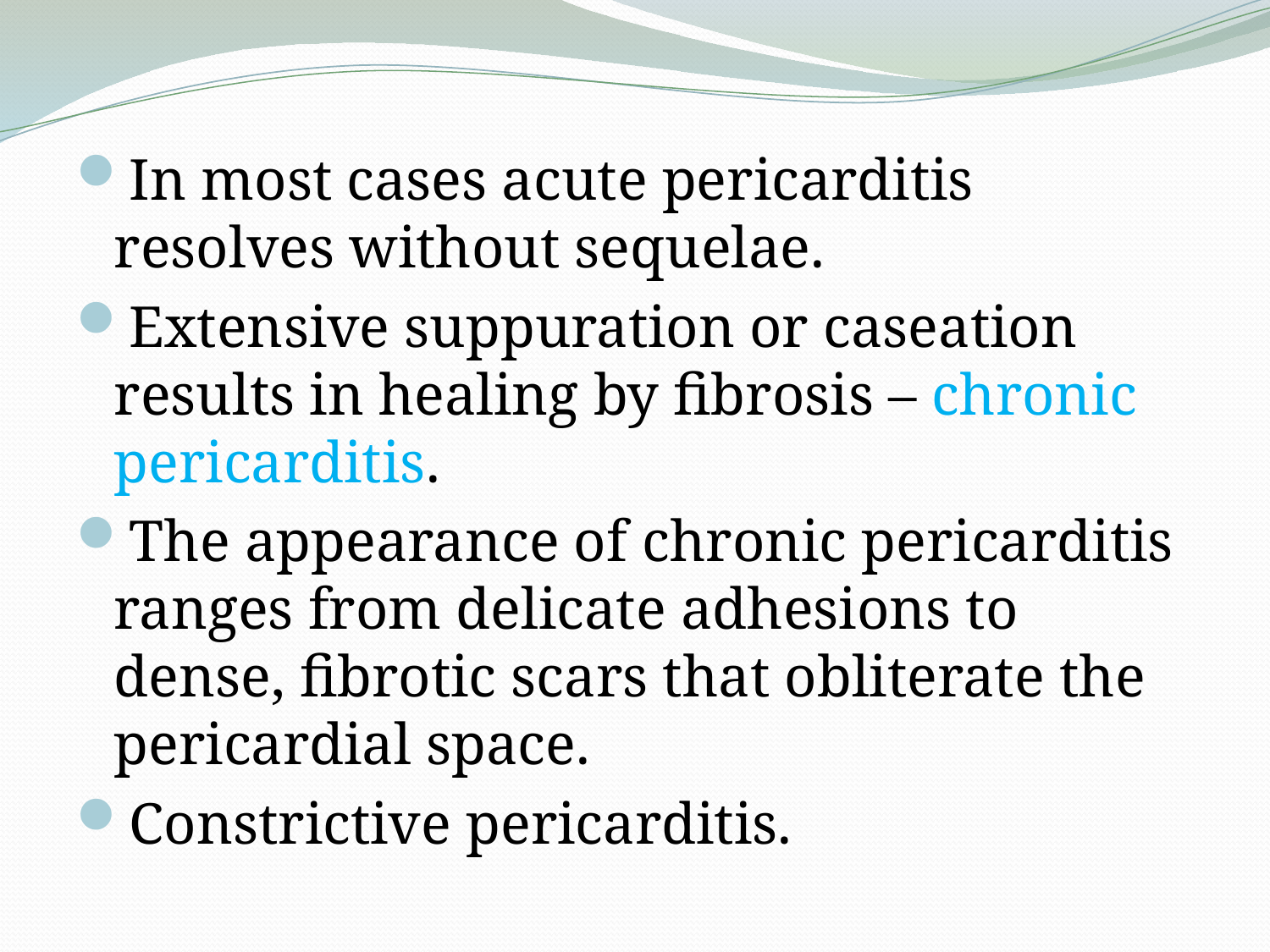

In most cases acute pericarditis resolves without sequelae.
Extensive suppuration or caseation results in healing by fibrosis – chronic pericarditis.
The appearance of chronic pericarditis ranges from delicate adhesions to dense, fibrotic scars that obliterate the pericardial space.
Constrictive pericarditis.